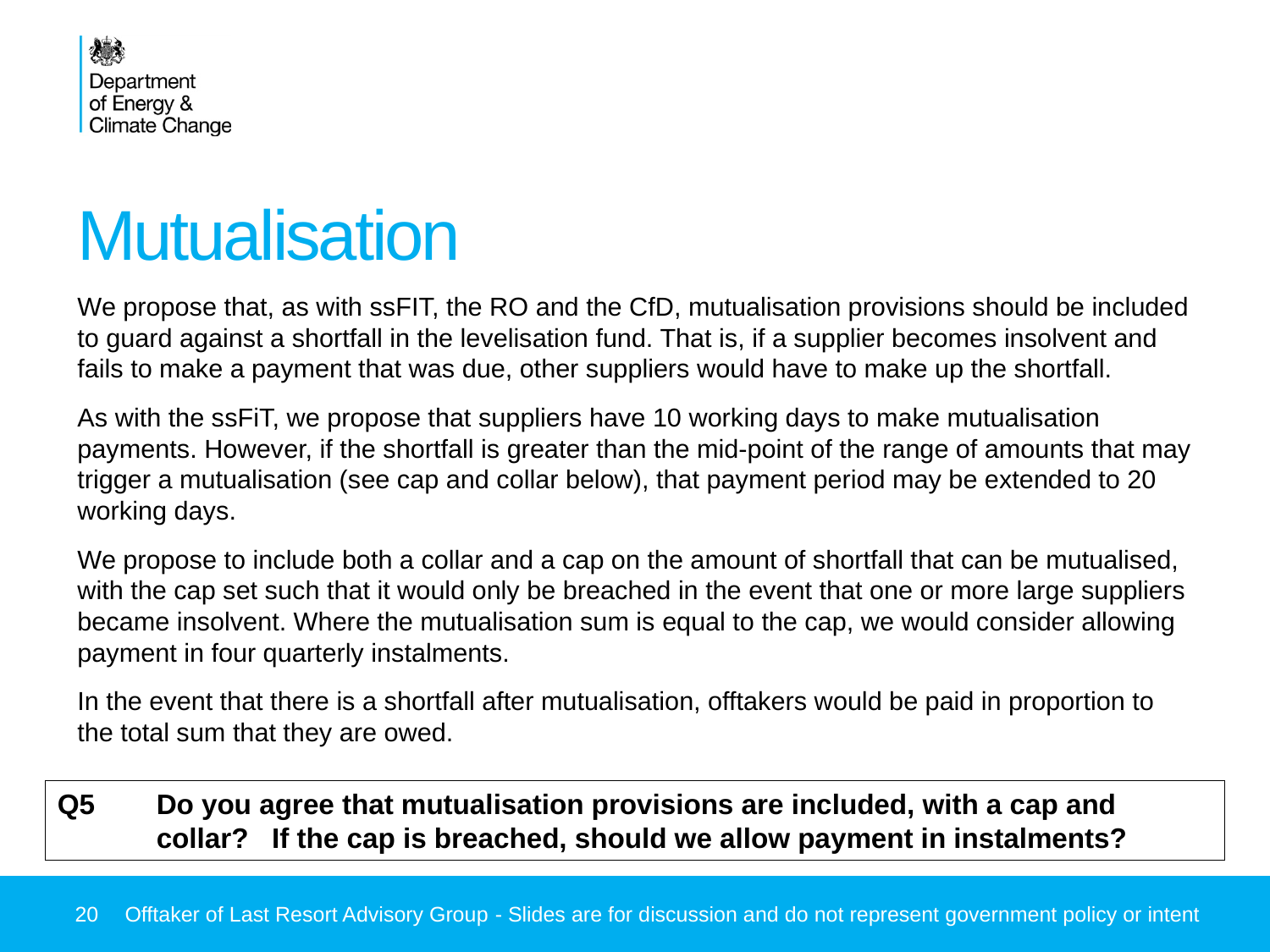

# Mutualisation
We propose that, as with ssFIT, the RO and the CfD, mutualisation provisions should be included to guard against a shortfall in the levelisation fund. That is, if a supplier becomes insolvent and fails to make a payment that was due, other suppliers would have to make up the shortfall.
As with the ssFiT, we propose that suppliers have 10 working days to make mutualisation payments. However, if the shortfall is greater than the mid-point of the range of amounts that may trigger a mutualisation (see cap and collar below), that payment period may be extended to 20 working days.
We propose to include both a collar and a cap on the amount of shortfall that can be mutualised, with the cap set such that it would only be breached in the event that one or more large suppliers became insolvent. Where the mutualisation sum is equal to the cap, we would consider allowing payment in four quarterly instalments.
In the event that there is a shortfall after mutualisation, offtakers would be paid in proportion to the total sum that they are owed.
Q5 	Do you agree that mutualisation provisions are included, with a cap and collar?   If the cap is breached, should we allow payment in instalments?
20
Offtaker of Last Resort Advisory Group - Slides are for discussion and do not represent government policy or intent